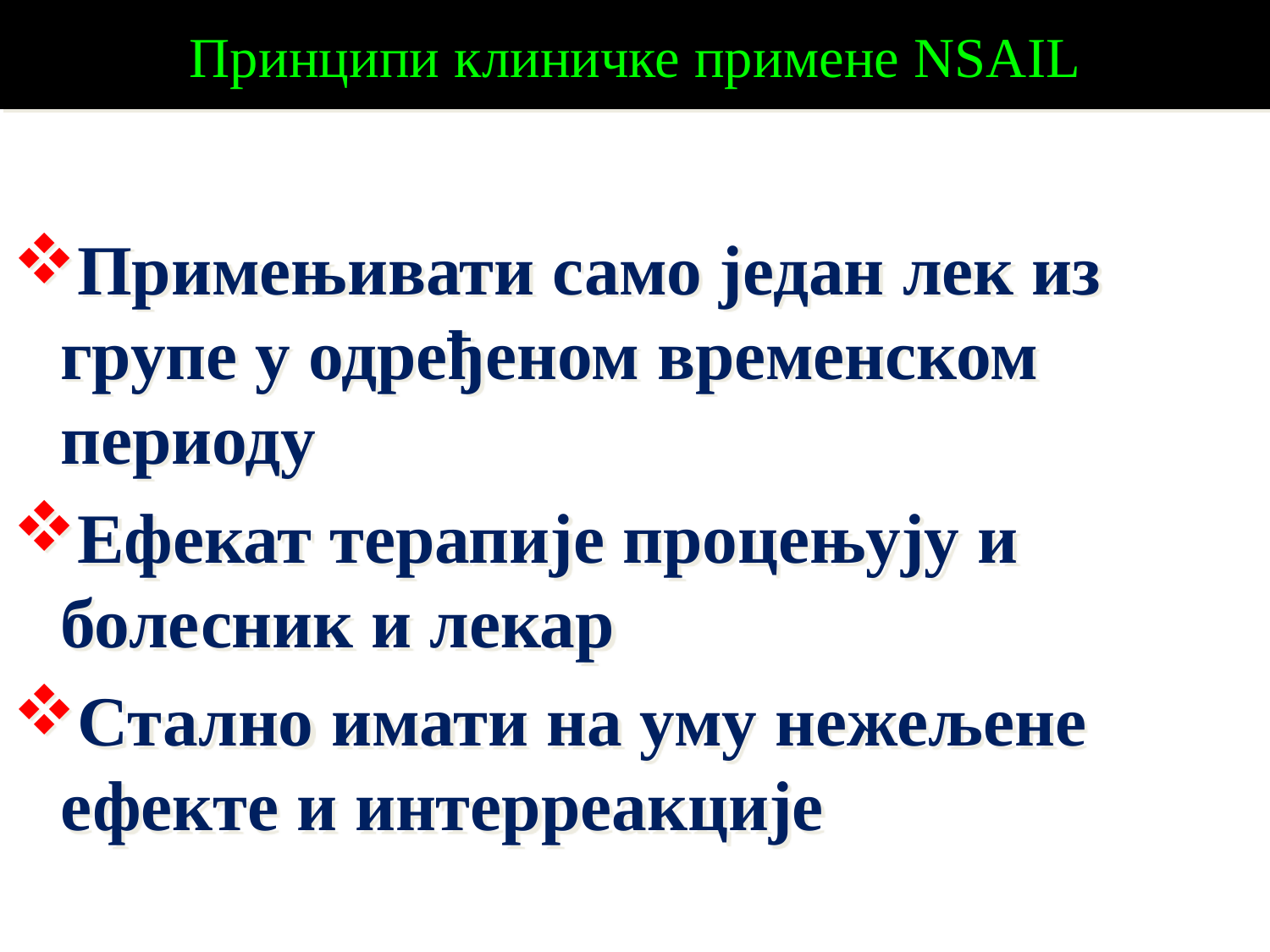

# Принципи клиничке примене NSAIL
Примењивати само један лек из групе у одређеном временском периоду
Ефекат терапије процењују и болесник и лекар
Стално имати на уму нежељене ефекте и интерреакције